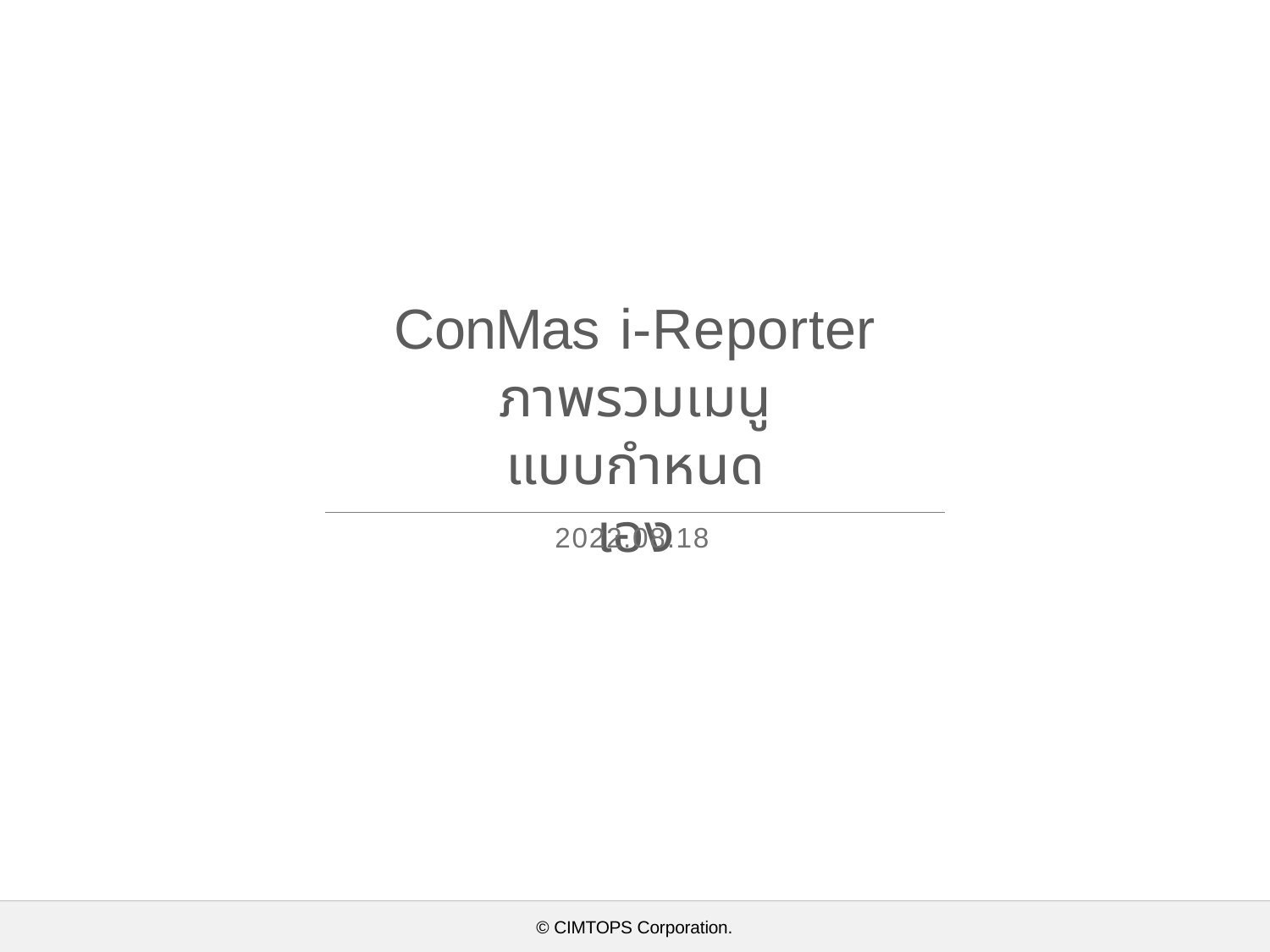

ConMas i-Reporter
ภาพรวมเมนูแบบกำหนดเอง

2022.08.18

© CIMTOPS Corporation.